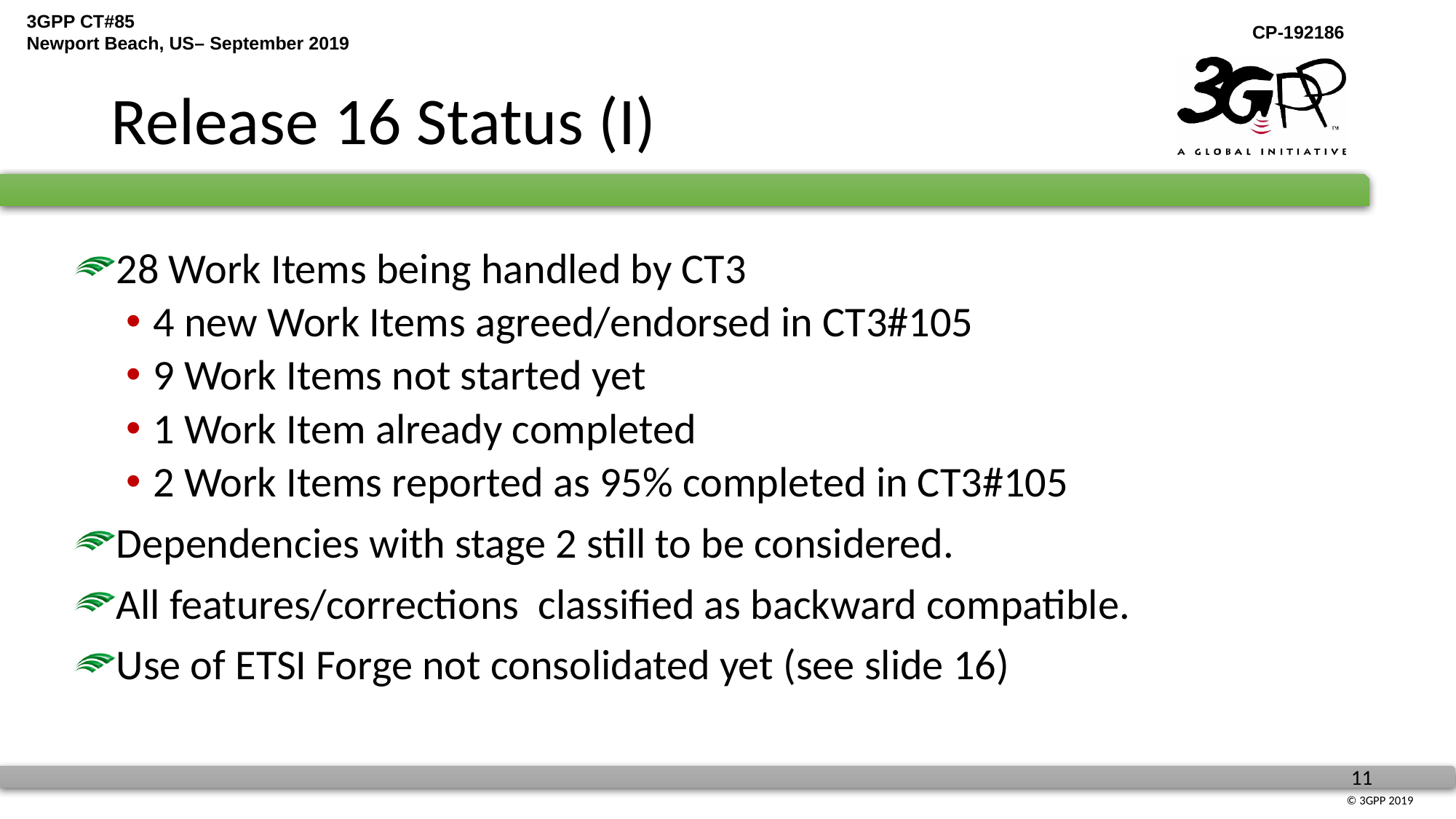

# Release 16 Status (I)
28 Work Items being handled by CT3
4 new Work Items agreed/endorsed in CT3#105
9 Work Items not started yet
1 Work Item already completed
2 Work Items reported as 95% completed in CT3#105
Dependencies with stage 2 still to be considered.
All features/corrections  classified as backward compatible.
Use of ETSI Forge not consolidated yet (see slide 16)